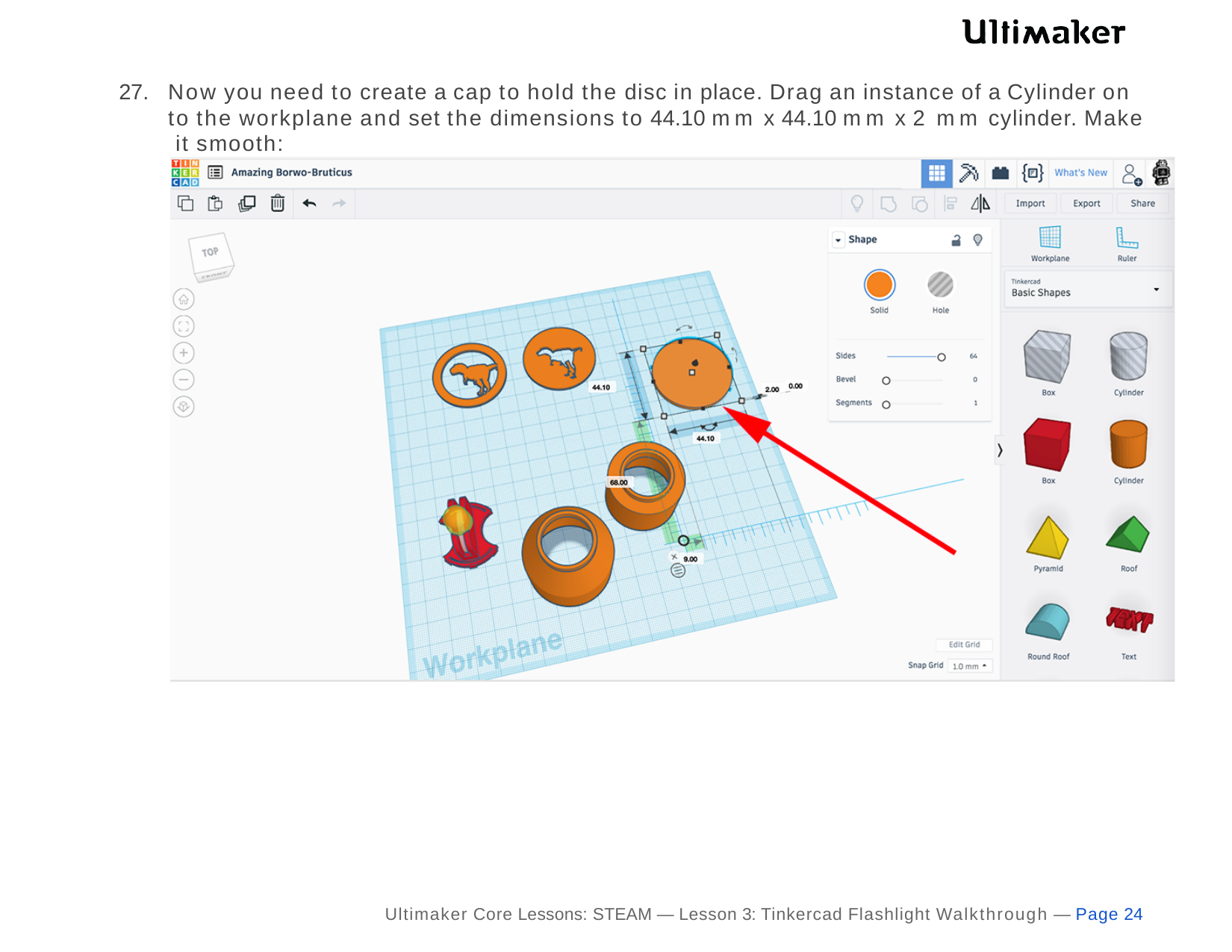

27.	Now you need to create a cap to hold the disc in place. Drag an instance of a Cylinder on  to the workplane and set the dimensions to 44.10 mm x 44.10 mm x 2 mm cylinder. Make  it smooth:

Ultimaker Core Lessons: STEAM — Lesson 3: Tinkercad Flashlight Walkthrough — Page 24